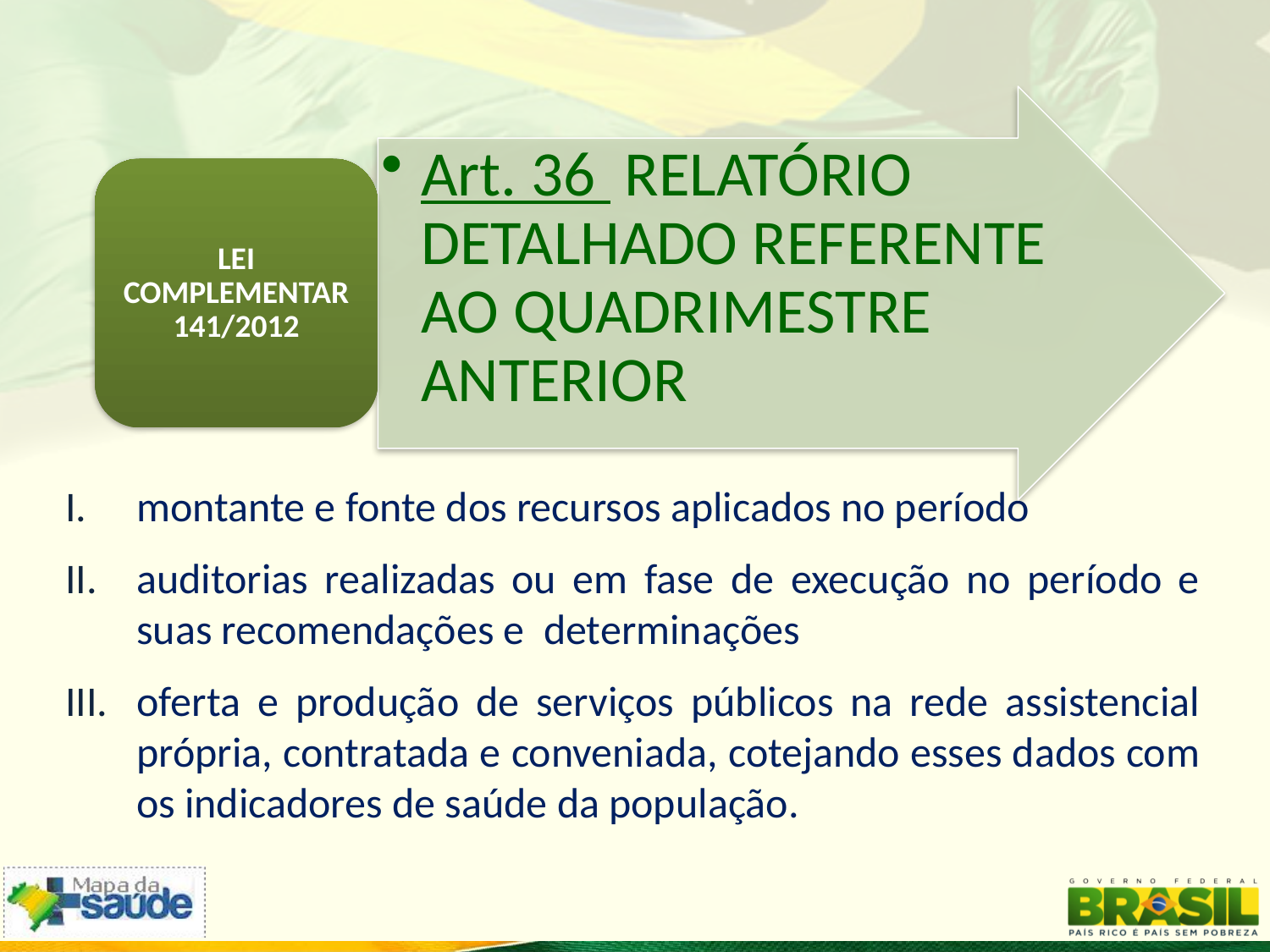

Art. 36  RELATÓRIO DETALHADO REFERENTE AO QUADRIMESTRE ANTERIOR
LEI COMPLEMENTAR 141/2012
montante e fonte dos recursos aplicados no período
auditorias realizadas ou em fase de execução no período e suas recomendações e  determinações
oferta e produção de serviços públicos na rede assistencial própria, contratada e conveniada, cotejando esses dados com os indicadores de saúde da população.